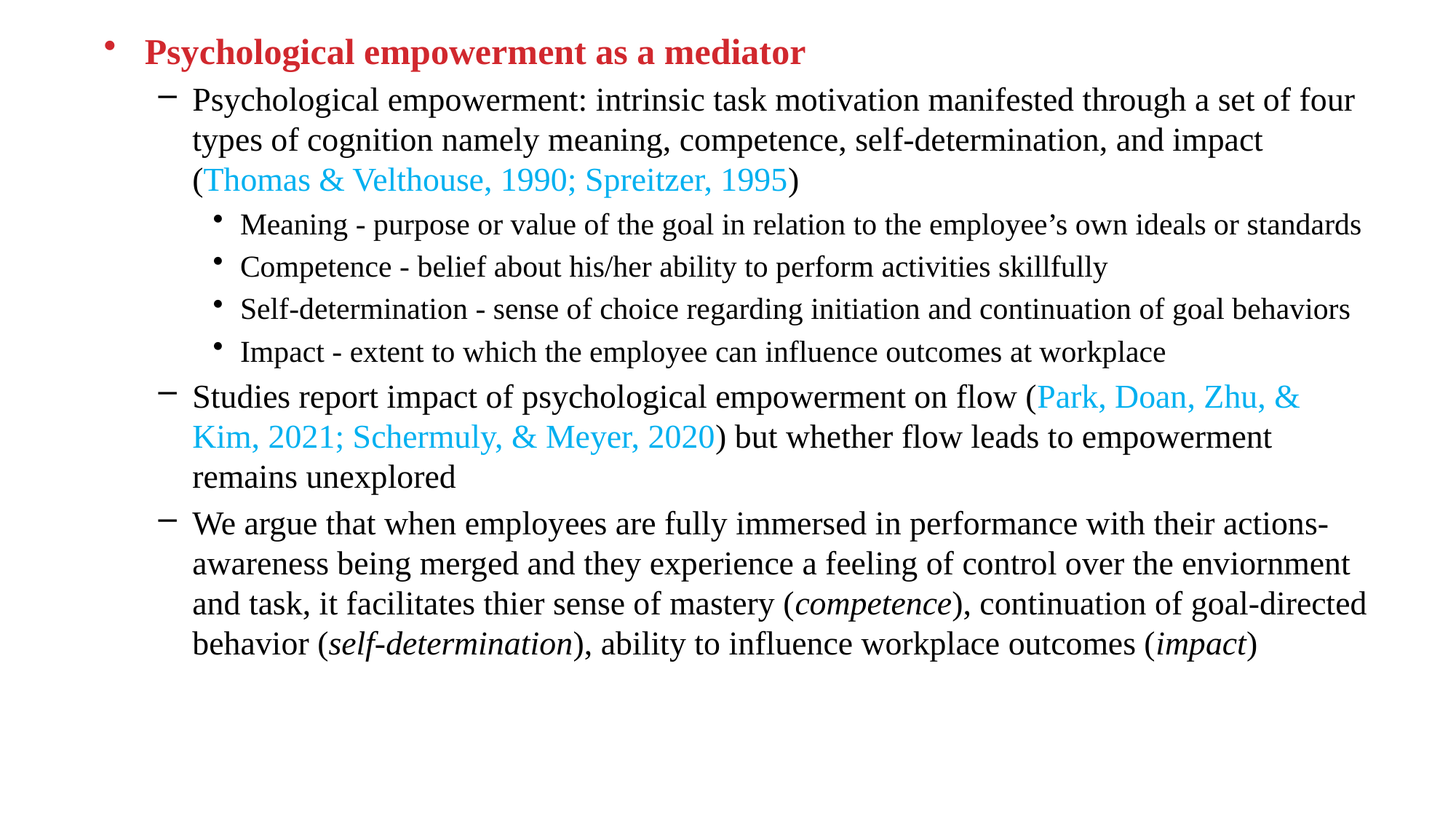

Psychological empowerment as a mediator
Psychological empowerment: intrinsic task motivation manifested through a set of four types of cognition namely meaning, competence, self-determination, and impact (Thomas & Velthouse, 1990; Spreitzer, 1995)
Meaning - purpose or value of the goal in relation to the employee’s own ideals or standards
Competence - belief about his/her ability to perform activities skillfully
Self-determination - sense of choice regarding initiation and continuation of goal behaviors
Impact - extent to which the employee can influence outcomes at workplace
Studies report impact of psychological empowerment on flow (Park, Doan, Zhu, & Kim, 2021; Schermuly, & Meyer, 2020) but whether flow leads to empowerment remains unexplored
We argue that when employees are fully immersed in performance with their actions-awareness being merged and they experience a feeling of control over the enviornment and task, it facilitates thier sense of mastery (competence), continuation of goal-directed behavior (self-determination), ability to influence workplace outcomes (impact)

8